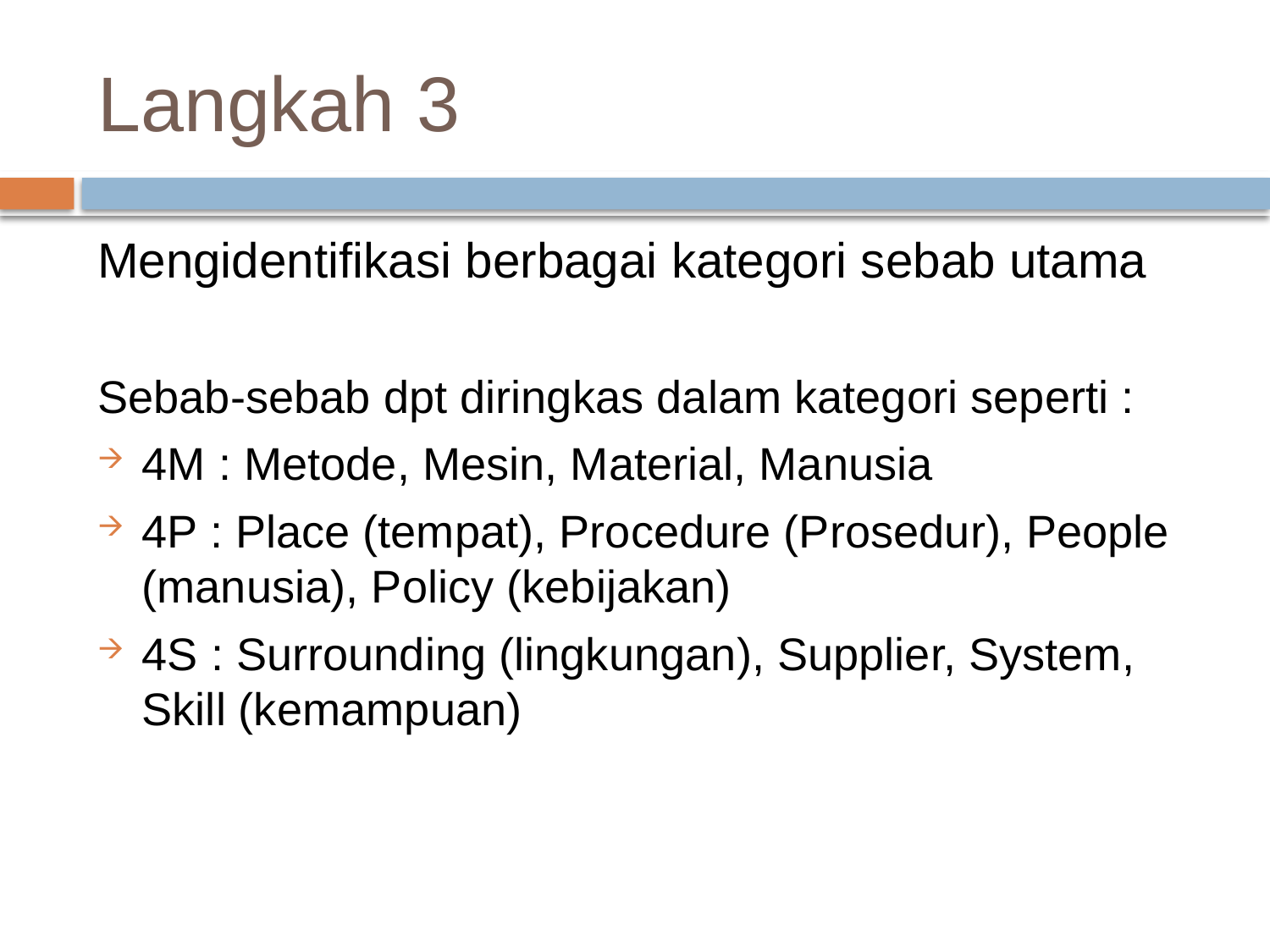

# Langkah 3
Mengidentifikasi berbagai kategori sebab utama

Sebab-sebab dpt diringkas dalam kategori seperti :
4M : Metode, Mesin, Material, Manusia
4P : Place (tempat), Procedure (Prosedur), People (manusia), Policy (kebijakan)
4S : Surrounding (lingkungan), Supplier, System, Skill (kemampuan)